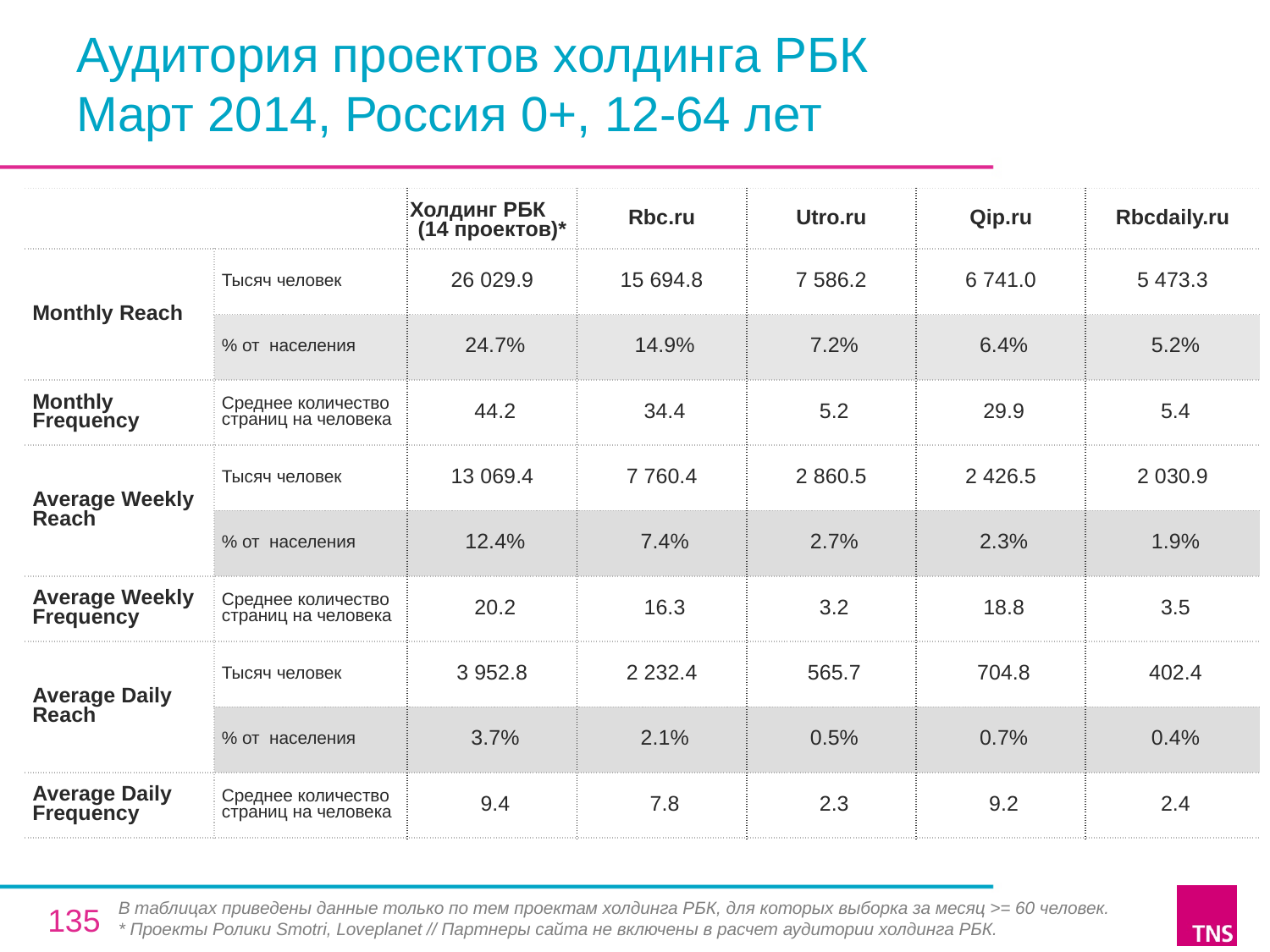

# Аудитория проектов холдинга РБК Март 2014, Россия 0+, 12-64 лет
|  |  | Холдинг РБК (14 проектов)\* | Rbc.ru | Utro.ru | Qip.ru | Rbcdaily.ru |
| --- | --- | --- | --- | --- | --- | --- |
| Monthly Reach | Тысяч человек | 26 029.9 | 15 694.8 | 7 586.2 | 6 741.0 | 5 473.3 |
|  | % от населения | 24.7% | 14.9% | 7.2% | 6.4% | 5.2% |
| Monthly Frequency | Среднее количество страниц на человека | 44.2 | 34.4 | 5.2 | 29.9 | 5.4 |
| Average Weekly Reach | Тысяч человек | 13 069.4 | 7 760.4 | 2 860.5 | 2 426.5 | 2 030.9 |
|  | % от населения | 12.4% | 7.4% | 2.7% | 2.3% | 1.9% |
| Average Weekly Frequency | Среднее количество страниц на человека | 20.2 | 16.3 | 3.2 | 18.8 | 3.5 |
| Average Daily Reach | Тысяч человек | 3 952.8 | 2 232.4 | 565.7 | 704.8 | 402.4 |
|  | % от населения | 3.7% | 2.1% | 0.5% | 0.7% | 0.4% |
| Average Daily Frequency | Среднее количество страниц на человека | 9.4 | 7.8 | 2.3 | 9.2 | 2.4 |
В таблицах приведены данные только по тем проектам холдинга РБК, для которых выборка за месяц >= 60 человек.
* Проекты Ролики Smotri, Loveplanet // Партнеры сайта не включены в расчет аудитории холдинга РБК.
135